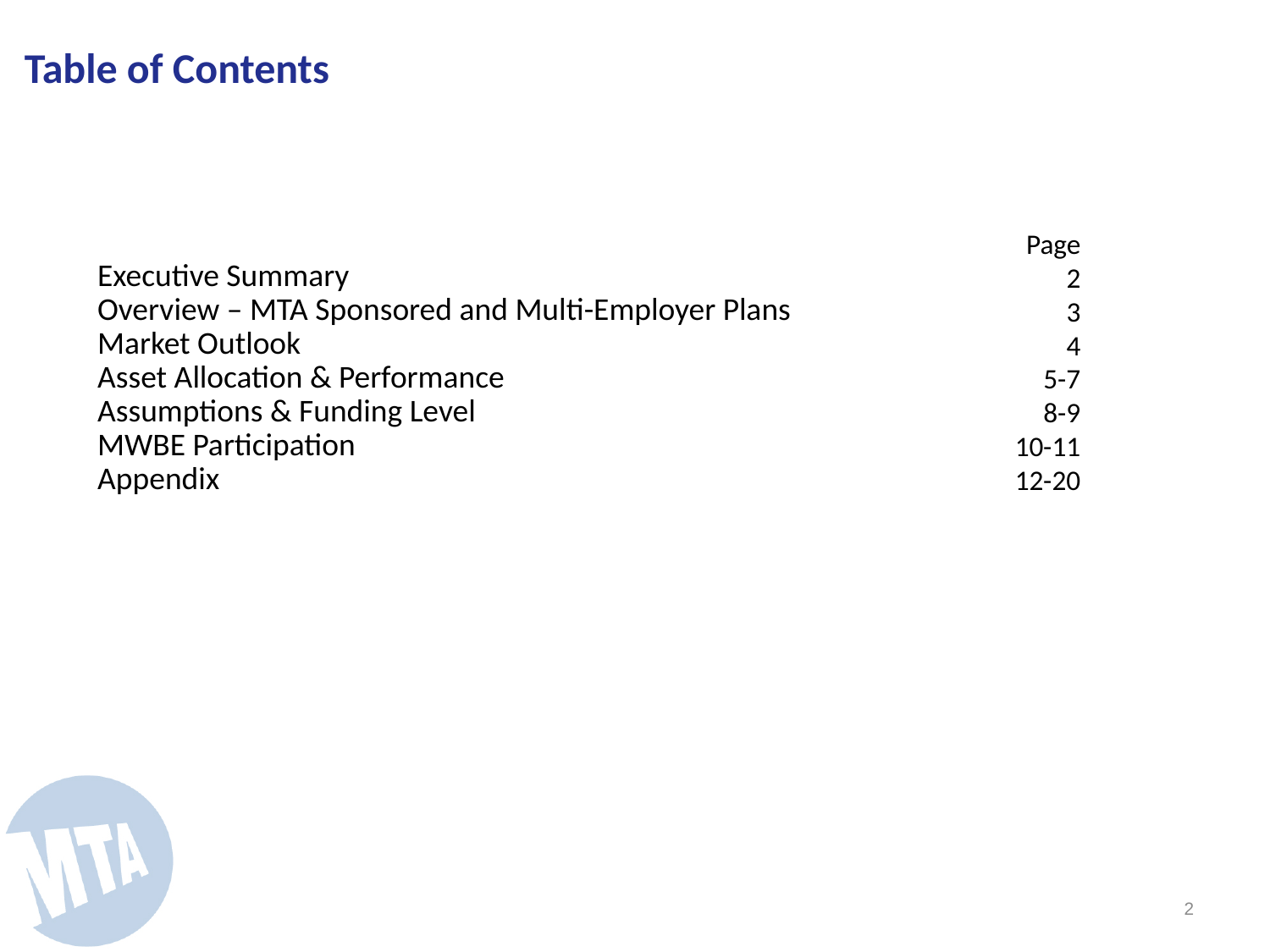

Table of Contents
|  | Page |
| --- | --- |
| Executive Summary | 2 |
| Overview – MTA Sponsored and Multi-Employer Plans | 3 |
| Market Outlook | 4 |
| Asset Allocation & Performance | 5-7 |
| Assumptions & Funding Level | 8-9 |
| MWBE Participation | 10-11 |
| Appendix | 12-20 |
2